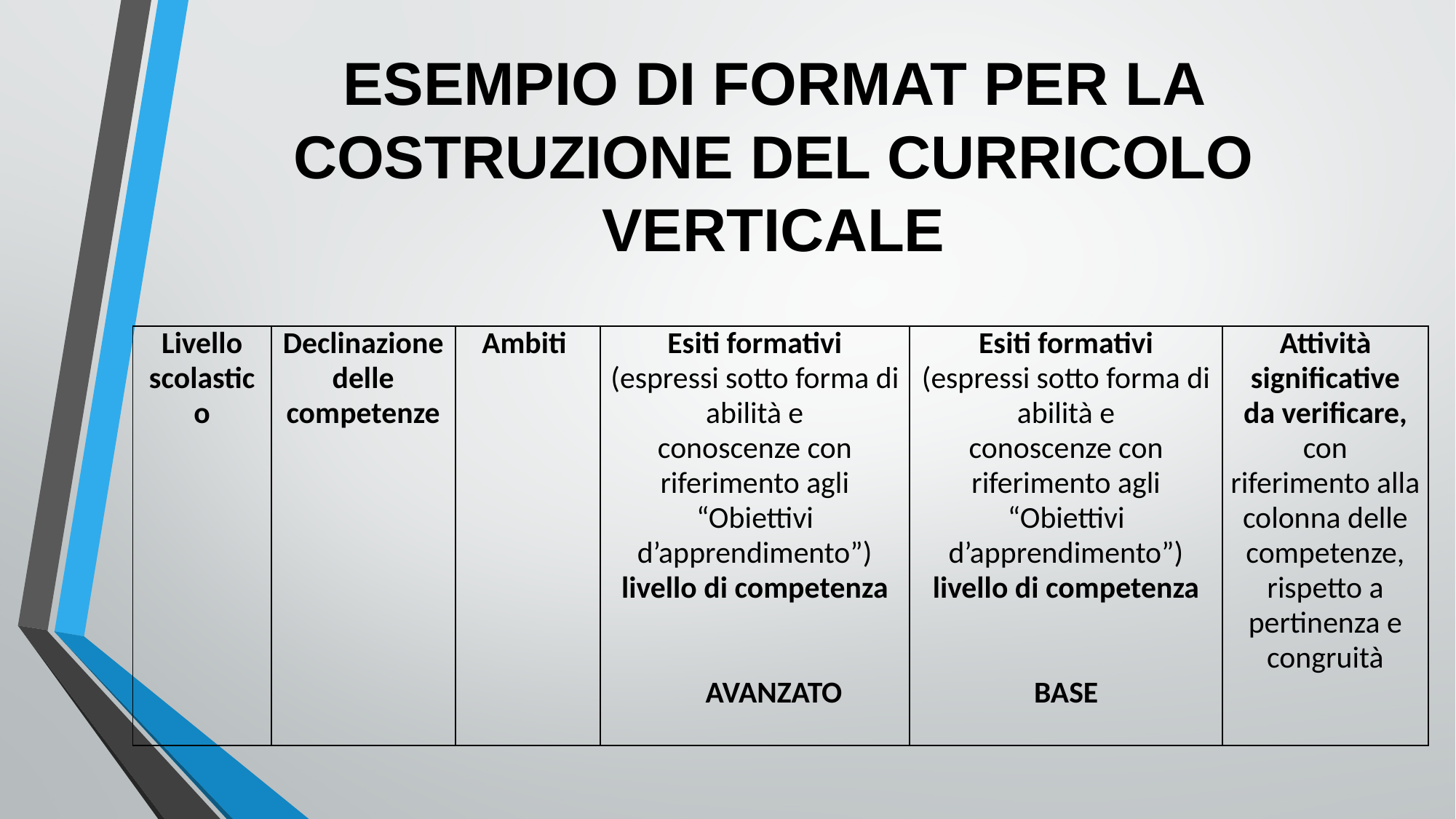

ESEMPIO DI FORMAT PER LA COSTRUZIONE DEL CURRICOLO VERTICALE
| Livello scolastico | Declinazione delle competenze | Ambiti | Esiti formativi (espressi sotto forma di abilità e conoscenze con riferimento agli “Obiettivi d’apprendimento”) livello di competenza   AVANZATO | Esiti formativi (espressi sotto forma di abilità e conoscenze con riferimento agli “Obiettivi d’apprendimento”) livello di competenza   BASE | Attività significative da verificare, con riferimento alla colonna delle competenze, rispetto a pertinenza e congruità |
| --- | --- | --- | --- | --- | --- |